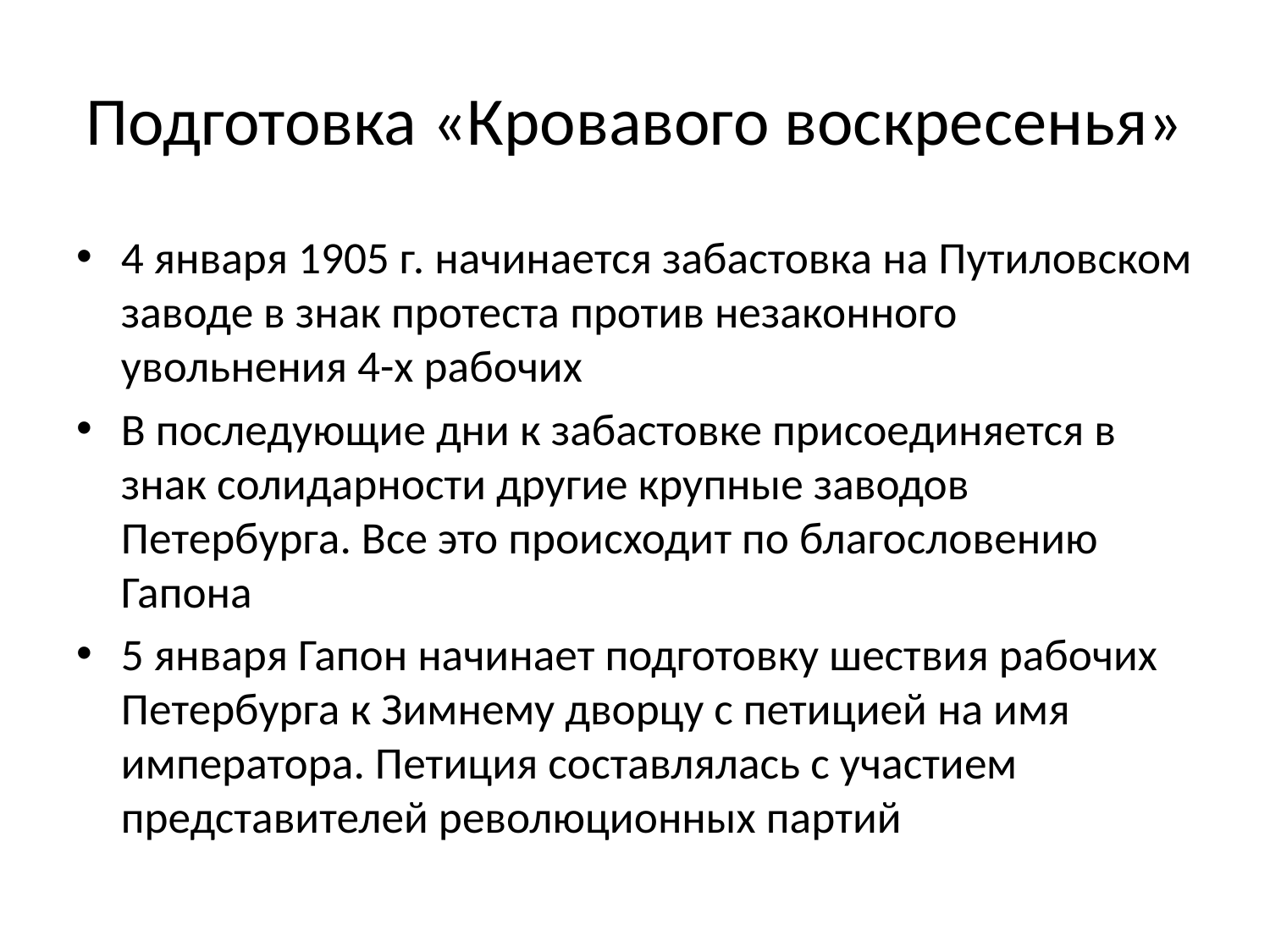

# Подготовка «Кровавого воскресенья»
4 января 1905 г. начинается забастовка на Путиловском заводе в знак протеста против незаконного увольнения 4-х рабочих
В последующие дни к забастовке присоединяется в знак солидарности другие крупные заводов Петербурга. Все это происходит по благословению Гапона
5 января Гапон начинает подготовку шествия рабочих Петербурга к Зимнему дворцу с петицией на имя императора. Петиция составлялась с участием представителей революционных партий